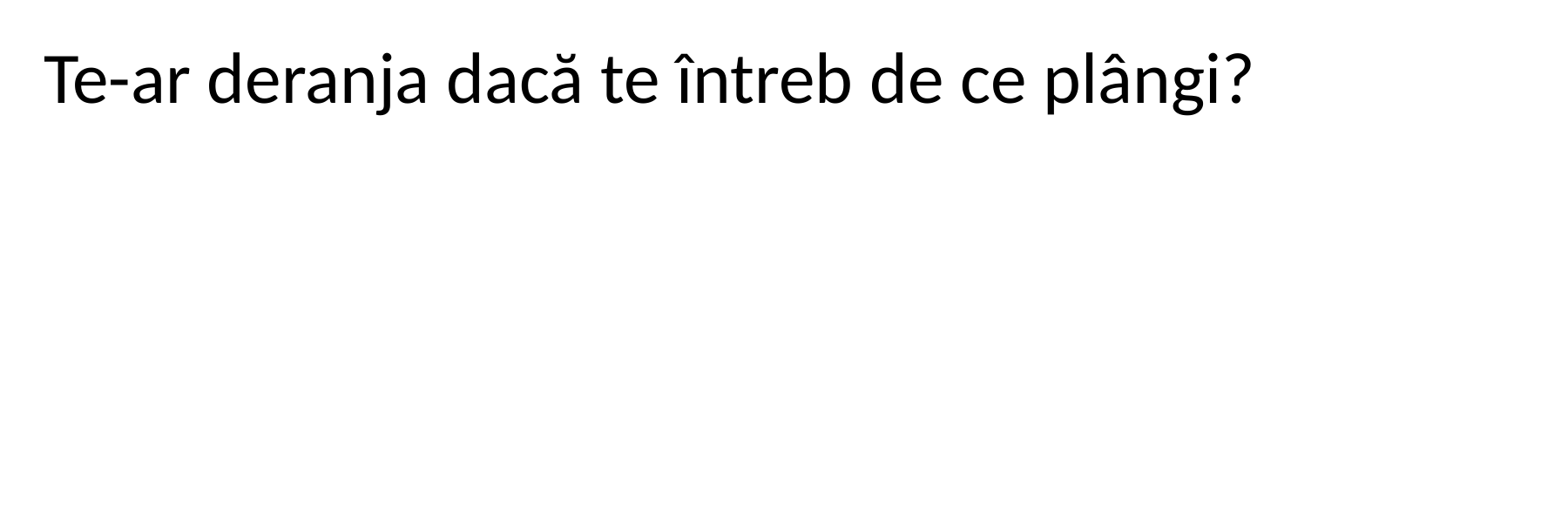

Te-ar deranja dacă te întreb de ce plângi?